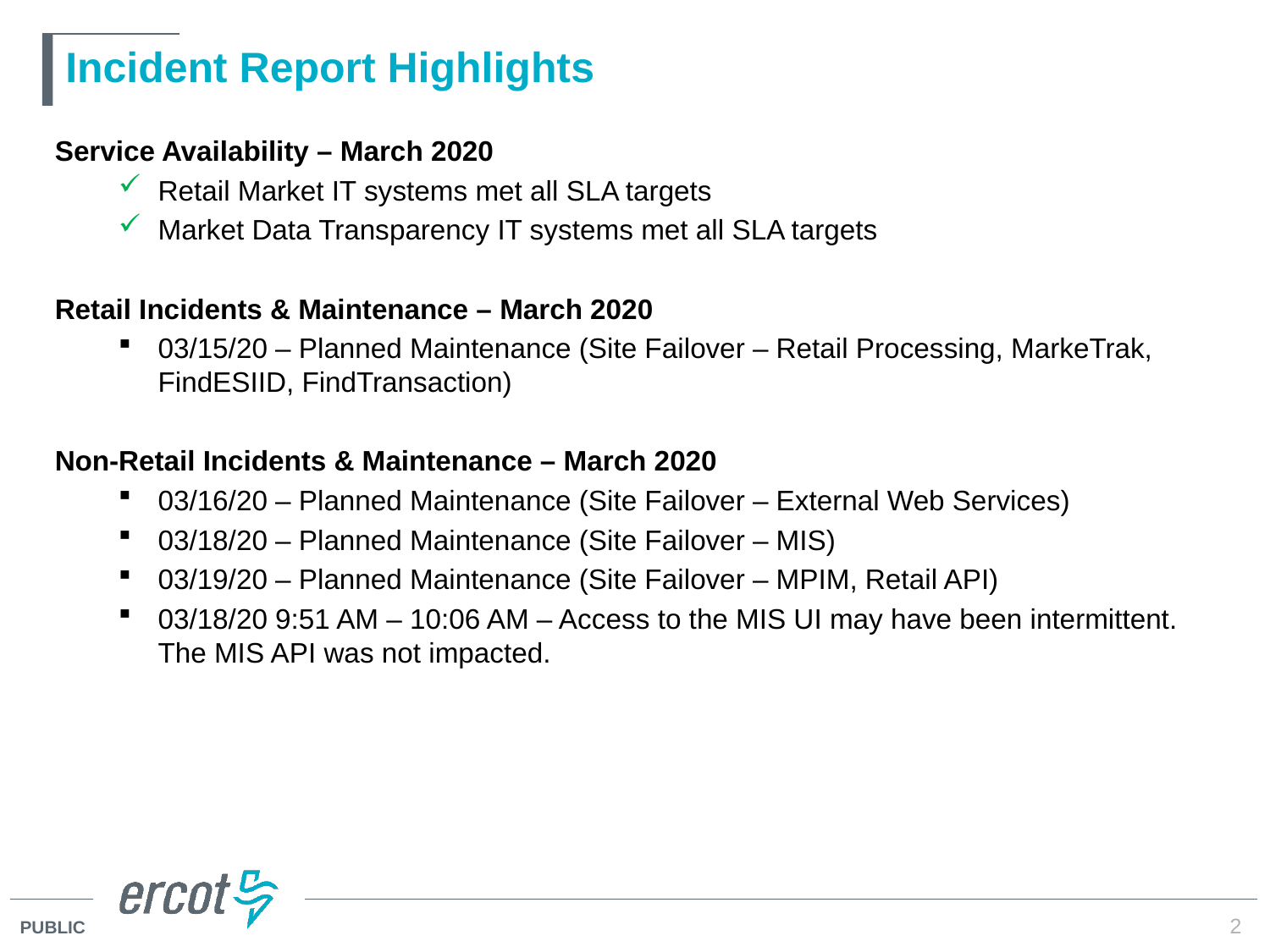

# Incident Report Highlights
Service Availability – March 2020
Retail Market IT systems met all SLA targets
Market Data Transparency IT systems met all SLA targets

Retail Incidents & Maintenance – March 2020
03/15/20 – Planned Maintenance (Site Failover – Retail Processing, MarkeTrak, FindESIID, FindTransaction)

Non-Retail Incidents & Maintenance – March 2020
03/16/20 – Planned Maintenance (Site Failover – External Web Services)
03/18/20 – Planned Maintenance (Site Failover – MIS)
03/19/20 – Planned Maintenance (Site Failover – MPIM, Retail API)
03/18/20 9:51 AM – 10:06 AM – Access to the MIS UI may have been intermittent.  The MIS API was not impacted.

2